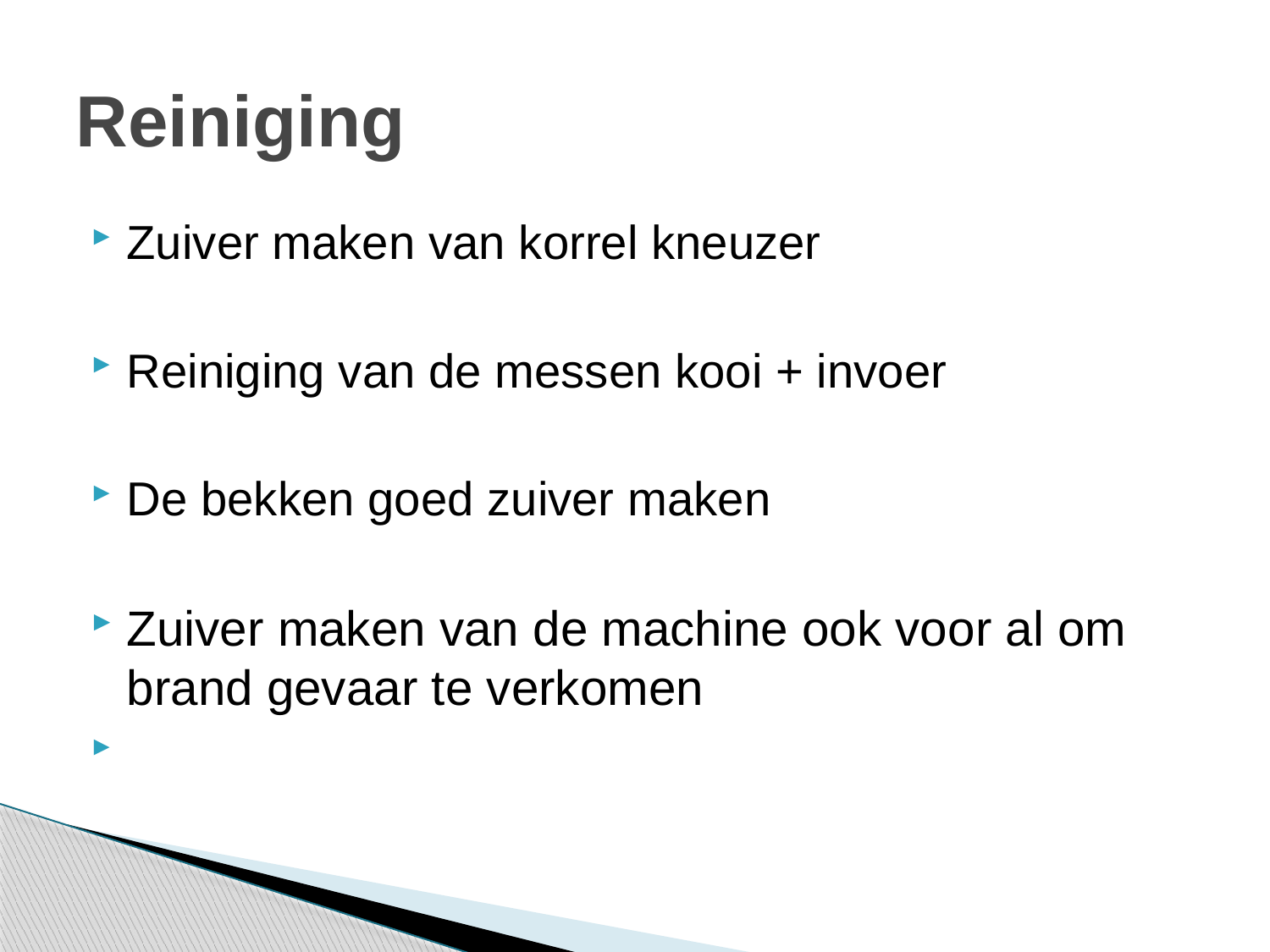

# Reiniging
Zuiver maken van korrel kneuzer

Reiniging van de messen kooi + invoer

De bekken goed zuiver maken

Zuiver maken van de machine ook voor al om brand gevaar te verkomen